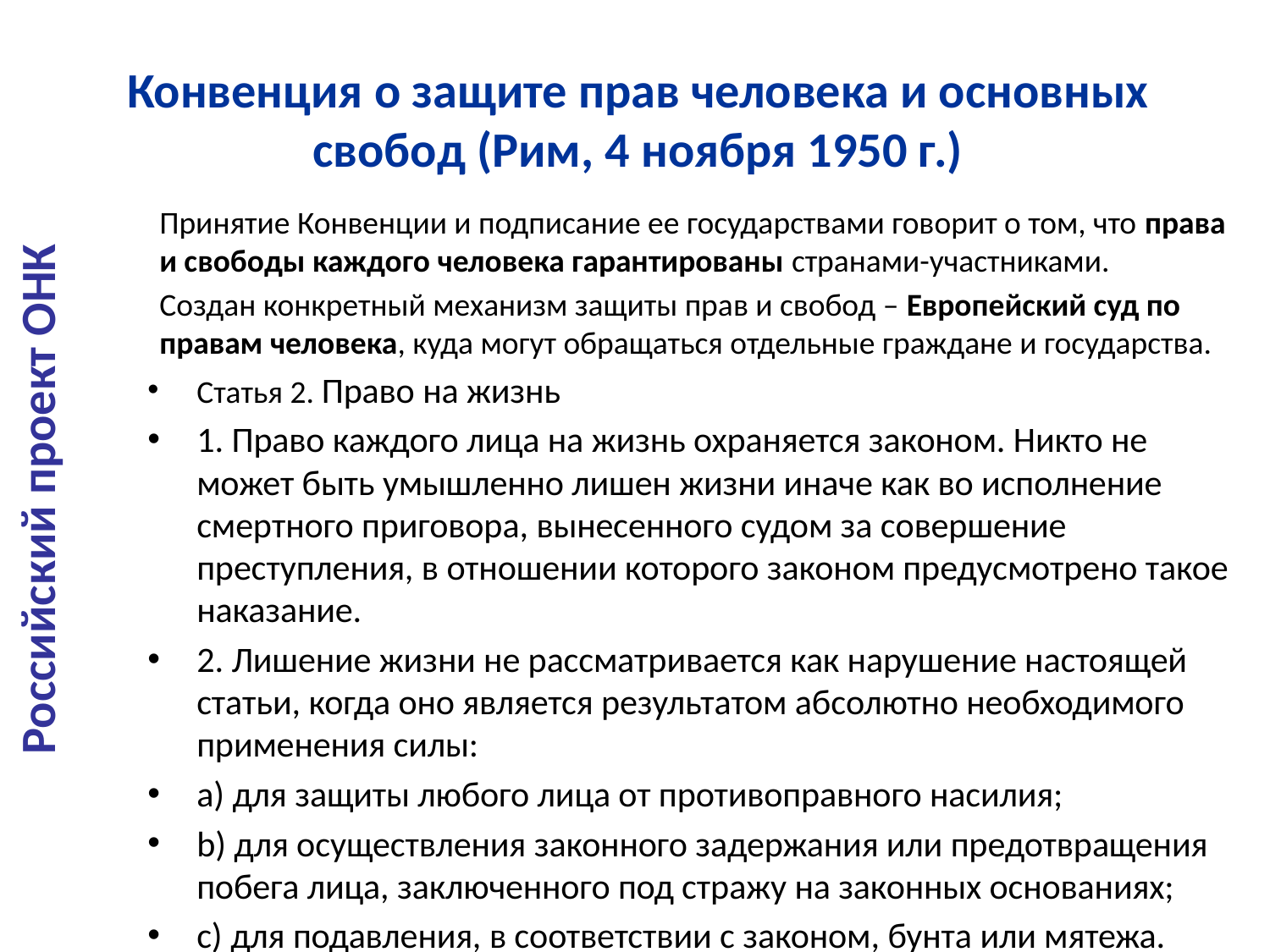

# Конвенция о защите прав человека и основных свобод (Рим, 4 ноября 1950 г.)
Принятие Конвенции и подписание ее государствами говорит о том, что права и свободы каждого человека гарантированы странами-участниками.
Создан конкретный механизм защиты прав и свобод – Европейский суд по правам человека, куда могут обращаться отдельные граждане и государства.
Статья 2. Право на жизнь
1. Право каждого лица на жизнь охраняется законом. Никто не может быть умышленно лишен жизни иначе как во исполнение смертного приговора, вынесенного судом за совершение преступления, в отношении которого законом предусмотрено такое наказание.
2. Лишение жизни не рассматривается как нарушение настоящей статьи, когда оно является результатом абсолютно необходимого применения силы:
a) для защиты любого лица от противоправного насилия;
b) для осуществления законного задержания или предотвращения побега лица, заключенного под стражу на законных основаниях;
c) для подавления, в соответствии с законом, бунта или мятежа.

Российский проект ОНК